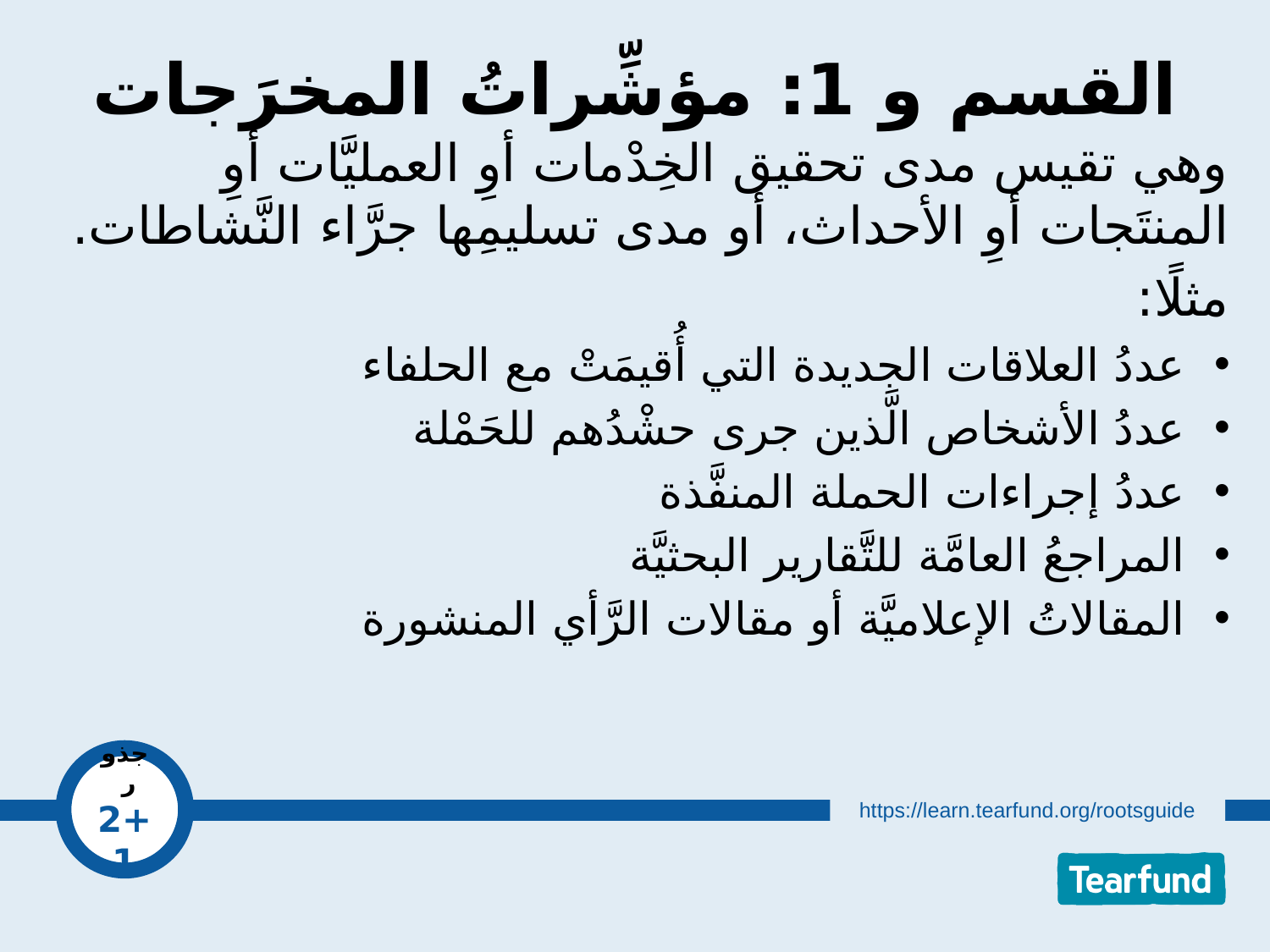

# القسم و 1: مؤشِّراتُ المخرَجات
وهي تقيس مدى تحقيق الخِدْمات أوِ العمليَّات أوِ المنتَجات أوِ الأحداث، أو مدى تسليمِها جرَّاء النَّشاطات.
مثلًا:
عددُ العلاقات الجديدة التي أُقيمَتْ مع الحلفاء
عددُ الأشخاص الَّذين جرى حشْدُهم للحَمْلة
عددُ إجراءات الحملة المنفَّذة
المراجعُ العامَّة للتَّقارير البحثيَّة
المقالاتُ الإعلاميَّة أو مقالات الرَّأي المنشورة